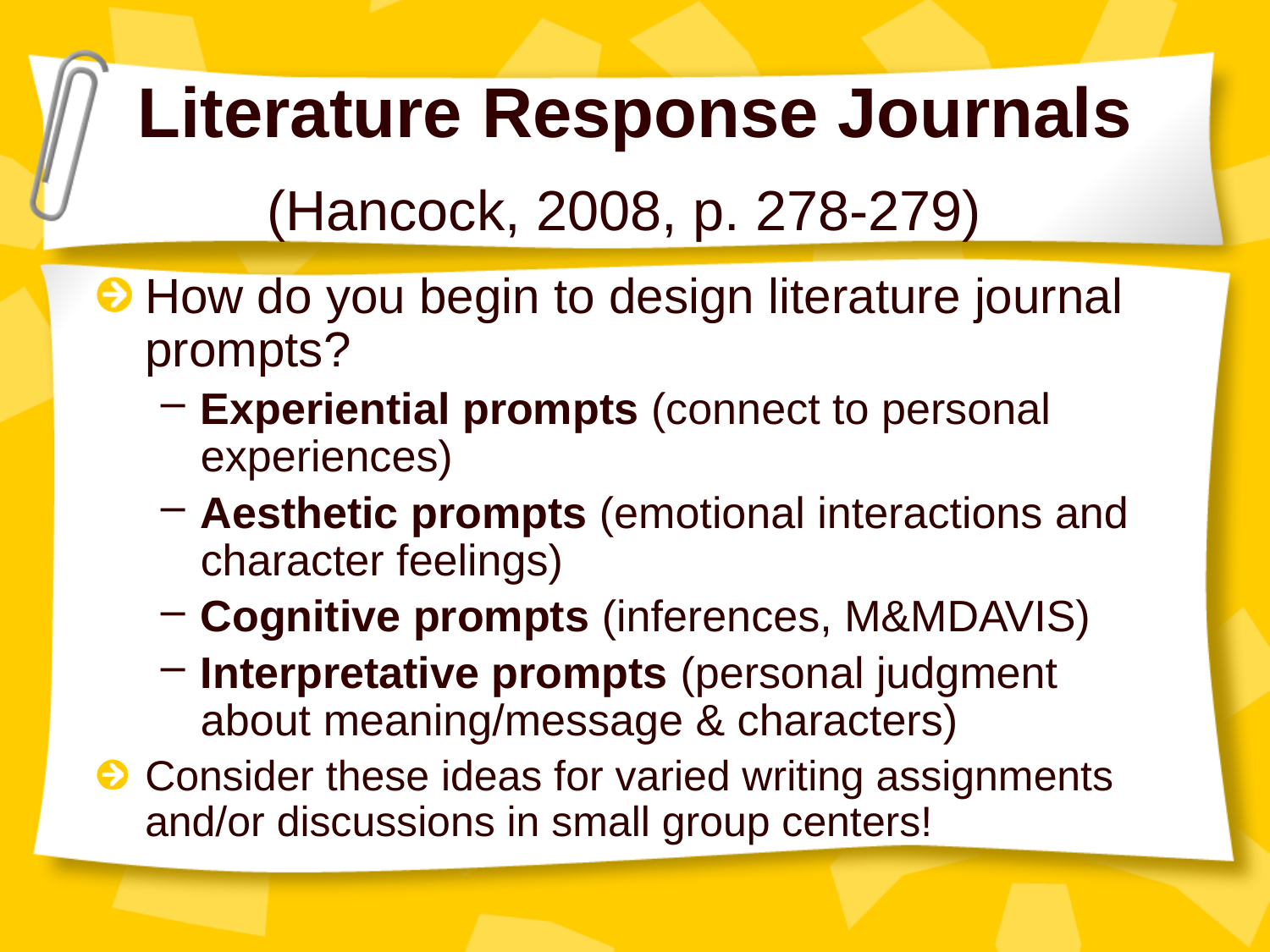

# Literature Response Journals (Hancock, 2008, p. 278-279)
How do you begin to design literature journal prompts?
Experiential prompts (connect to personal experiences)
Aesthetic prompts (emotional interactions and character feelings)
Cognitive prompts (inferences, M&MDAVIS)
Interpretative prompts (personal judgment about meaning/message & characters)
Consider these ideas for varied writing assignments and/or discussions in small group centers!